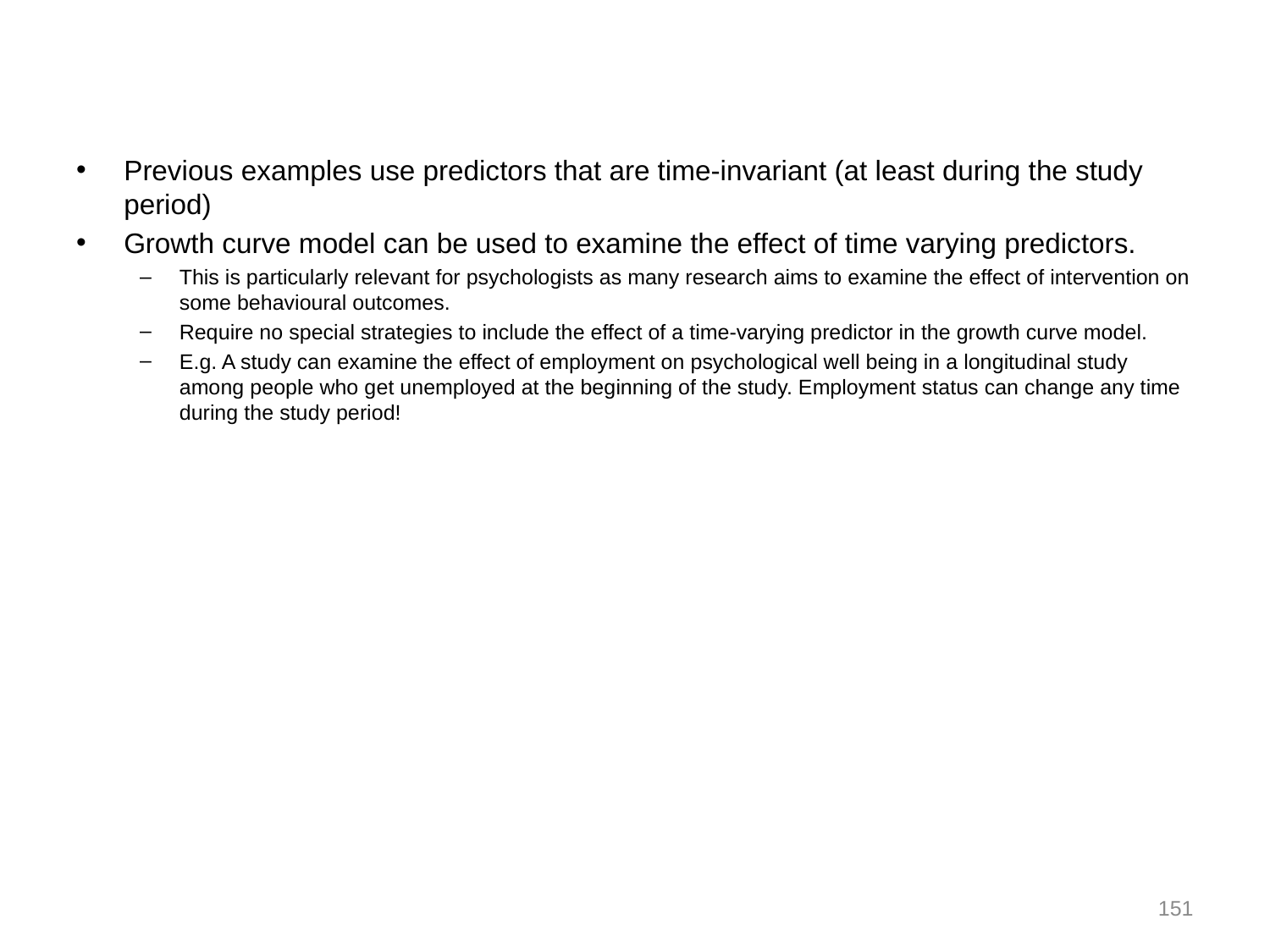

#
Previous examples use predictors that are time-invariant (at least during the study period)
Growth curve model can be used to examine the effect of time varying predictors.
This is particularly relevant for psychologists as many research aims to examine the effect of intervention on some behavioural outcomes.
Require no special strategies to include the effect of a time-varying predictor in the growth curve model.
E.g. A study can examine the effect of employment on psychological well being in a longitudinal study among people who get unemployed at the beginning of the study. Employment status can change any time during the study period!

151